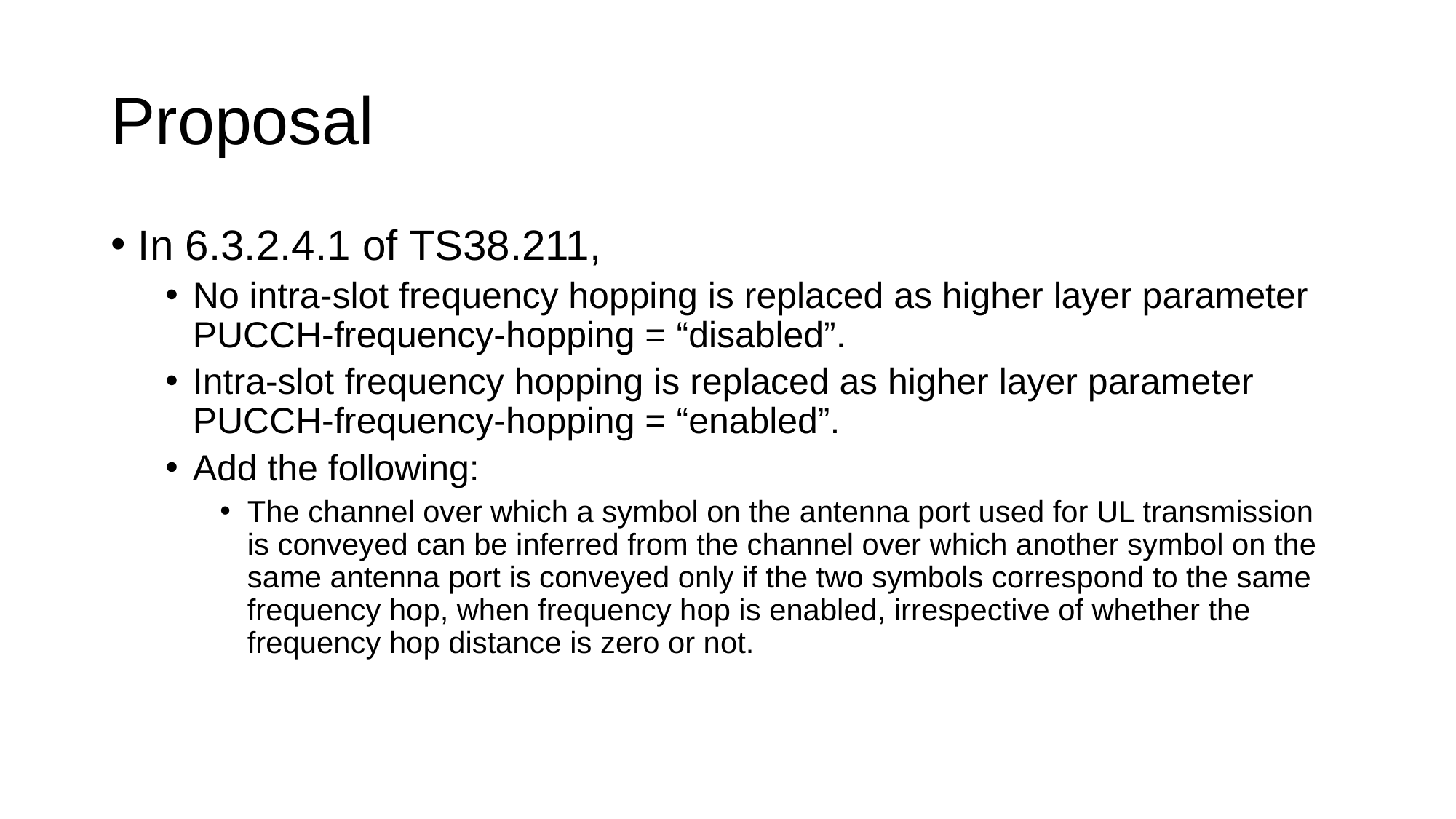

# Proposal
In 6.3.2.4.1 of TS38.211,
No intra-slot frequency hopping is replaced as higher layer parameter PUCCH-frequency-hopping = “disabled”.
Intra-slot frequency hopping is replaced as higher layer parameter PUCCH-frequency-hopping = “enabled”.
Add the following:
The channel over which a symbol on the antenna port used for UL transmission is conveyed can be inferred from the channel over which another symbol on the same antenna port is conveyed only if the two symbols correspond to the same frequency hop, when frequency hop is enabled, irrespective of whether the frequency hop distance is zero or not.